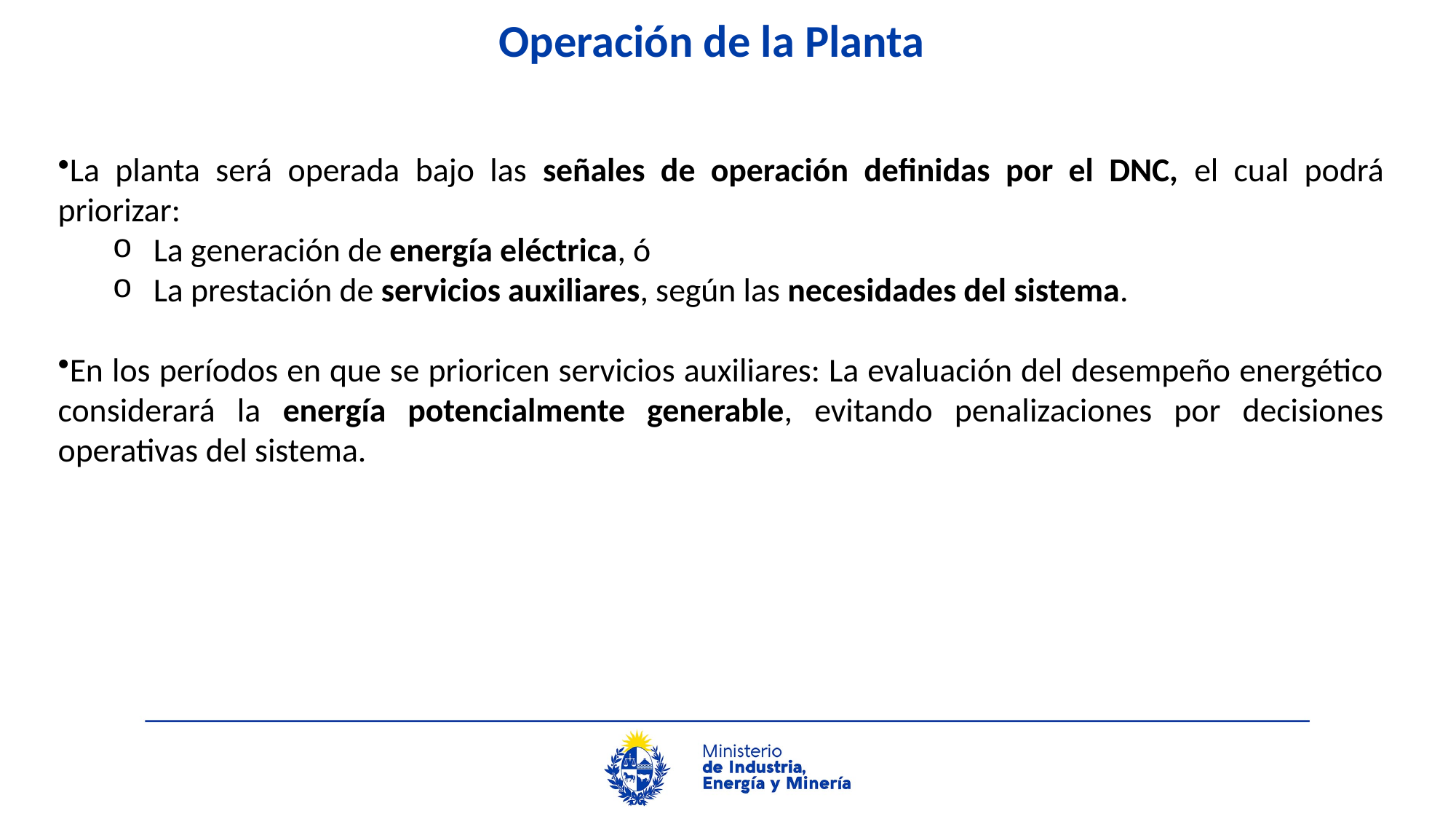

Operación de la Planta

La planta será operada bajo las señales de operación definidas por el DNC, el cual podrá priorizar:
La generación de energía eléctrica, ó
La prestación de servicios auxiliares, según las necesidades del sistema.

En los períodos en que se prioricen servicios auxiliares: La evaluación del desempeño energético considerará la energía potencialmente generable, evitando penalizaciones por decisiones operativas del sistema.